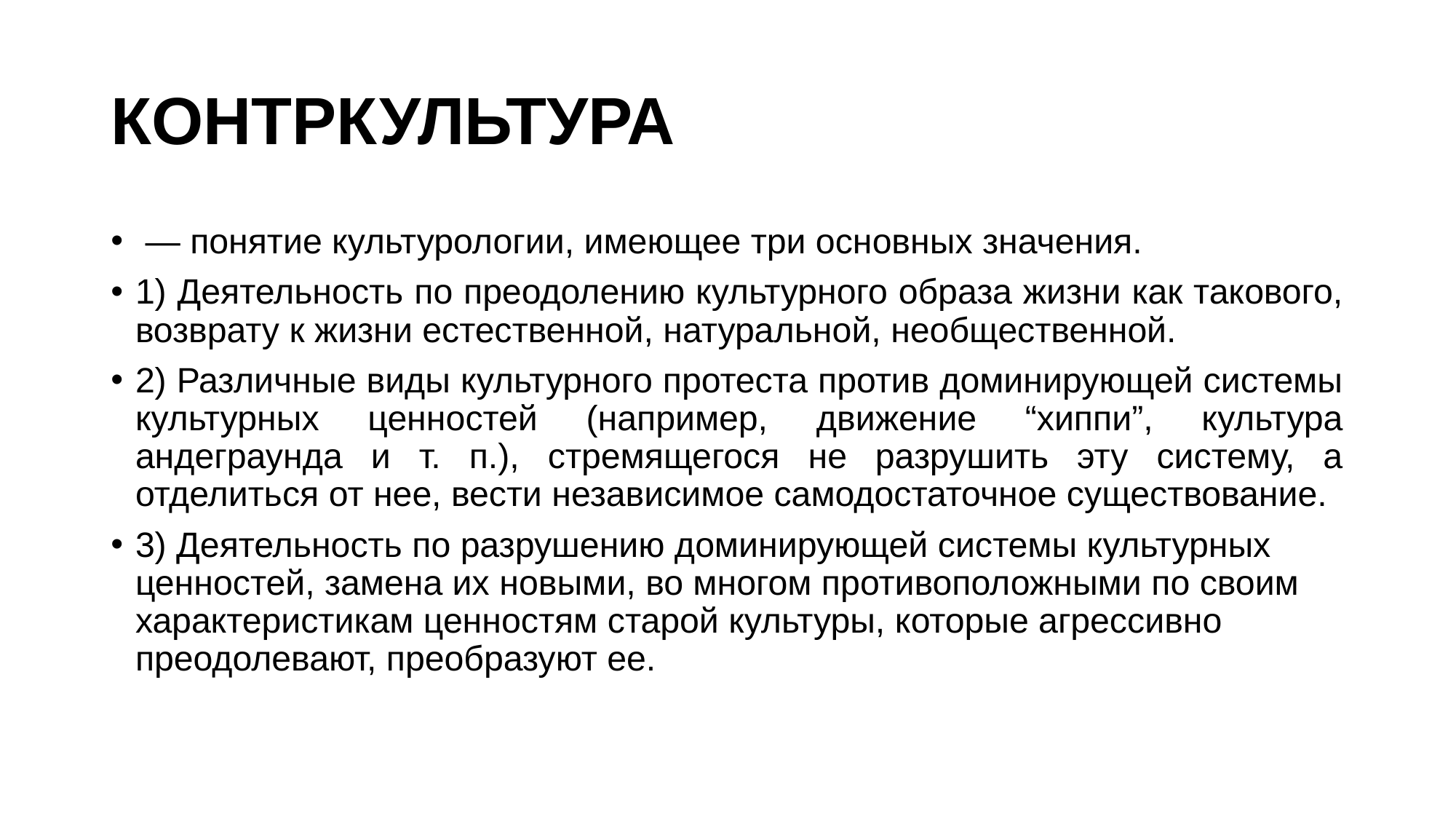

# КОНТРКУЛЬТУРА
 — понятие культурологии, имеющее три основных значения.
1) Деятельность по преодолению культурного образа жизни как такового, возврату к жизни естественной, натуральной, необщественной.
2) Различные виды культурного протеста против доминирующей системы культурных ценностей (например, движение “хиппи”, культура андеграунда и т. п.), стремящегося не разрушить эту систему, а отделиться от нее, вести независимое самодостаточное существование.
3) Деятельность по разрушению доминирующей системы культурных ценностей, замена их новыми, во многом противоположными по своим характеристикам ценностям старой культуры, которые агрессивно преодолевают, преобразуют ее.